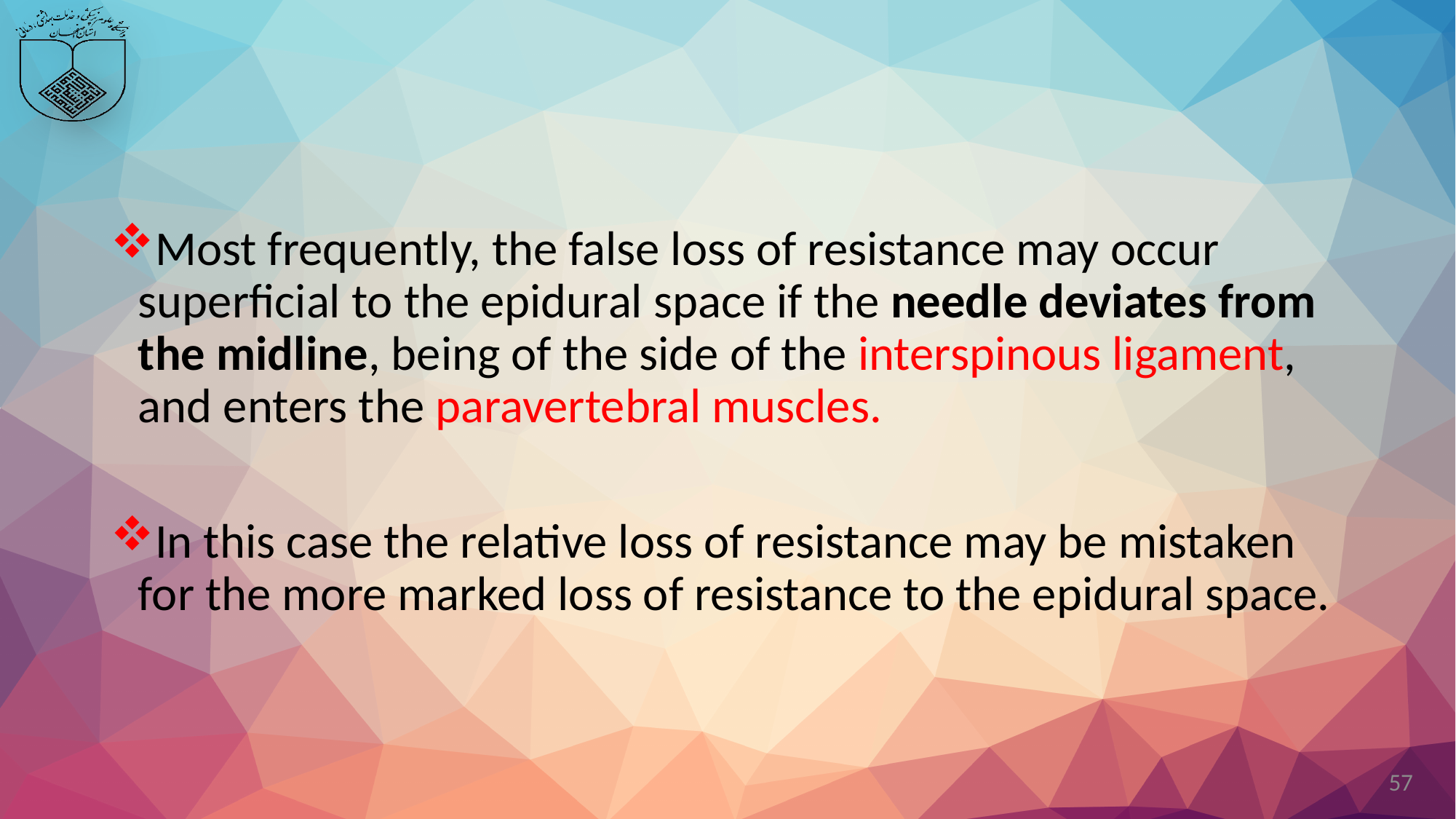

#
Most frequently, the false loss of resistance may occur superficial to the epidural space if the needle deviates from the midline, being of the side of the interspinous ligament, and enters the paravertebral muscles.

In this case the relative loss of resistance may be mistaken for the more marked loss of resistance to the epidural space.

57